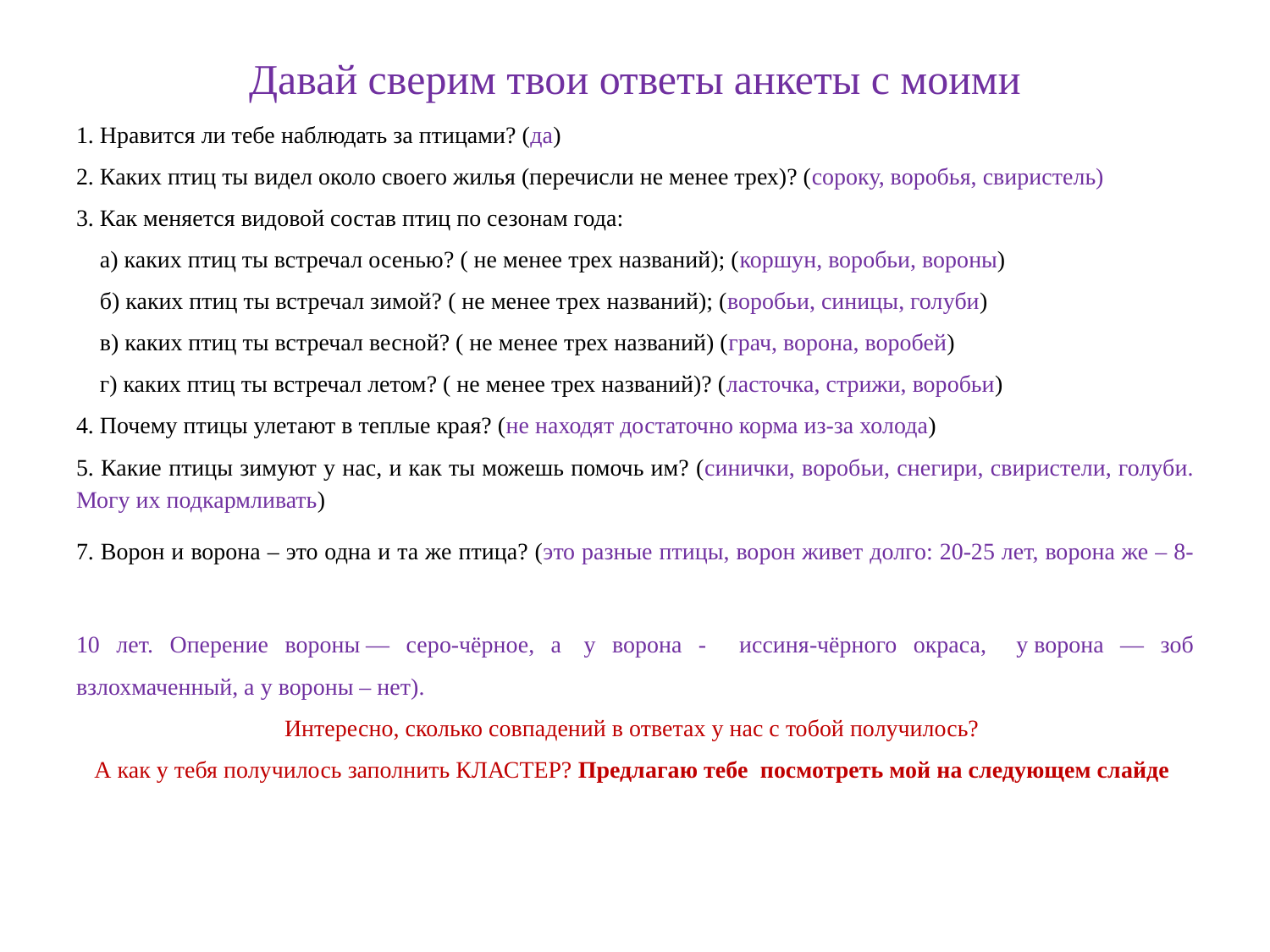

# Давай сверим твои ответы анкеты с моими
1. Нравится ли тебе наблюдать за птицами? (да)
2. Каких птиц ты видел около своего жилья (перечисли не менее трех)? (сороку, воробья, свиристель)
3. Как меняется видовой состав птиц по сезонам года:
    а) каких птиц ты встречал осенью? ( не менее трех названий); (коршун, воробьи, вороны)
    б) каких птиц ты встречал зимой? ( не менее трех названий); (воробьи, синицы, голуби)
    в) каких птиц ты встречал весной? ( не менее трех названий) (грач, ворона, воробей)
    г) каких птиц ты встречал летом? ( не менее трех названий)? (ласточка, стрижи, воробьи)
4. Почему птицы улетают в теплые края? (не находят достаточно корма из-за холода)
5. Какие птицы зимуют у нас, и как ты можешь помочь им? (синички, воробьи, снегири, свиристели, голуби. Могу их подкармливать)
7. Ворон и ворона – это одна и та же птица? (это разные птицы, ворон живет долго: 20-25 лет, ворона же – 8-10 лет. Оперение вороны — серо-чёрное, а  у ворона -  иссиня-чёрного окраса, у ворона — зоб взлохмаченный, а у вороны – нет).
Интересно, сколько совпадений в ответах у нас с тобой получилось?
А как у тебя получилось заполнить КЛАСТЕР? Предлагаю тебе  посмотреть мой на следующем слайде